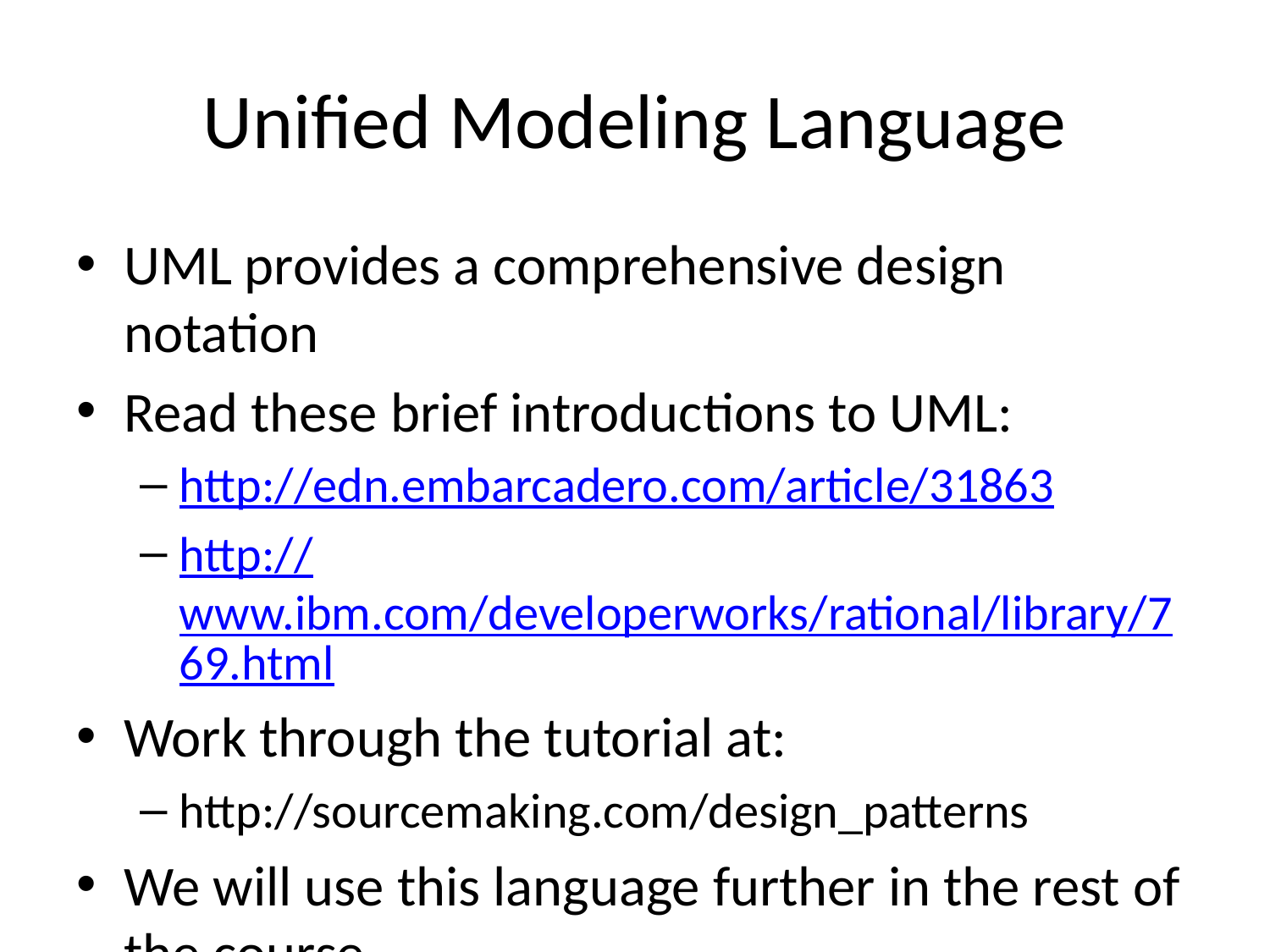

# Unified Modeling Language
UML provides a comprehensive design notation
Read these brief introductions to UML:
http://edn.embarcadero.com/article/31863
http://www.ibm.com/developerworks/rational/library/769.html
Work through the tutorial at:
http://sourcemaking.com/design_patterns
We will use this language further in the rest of the course